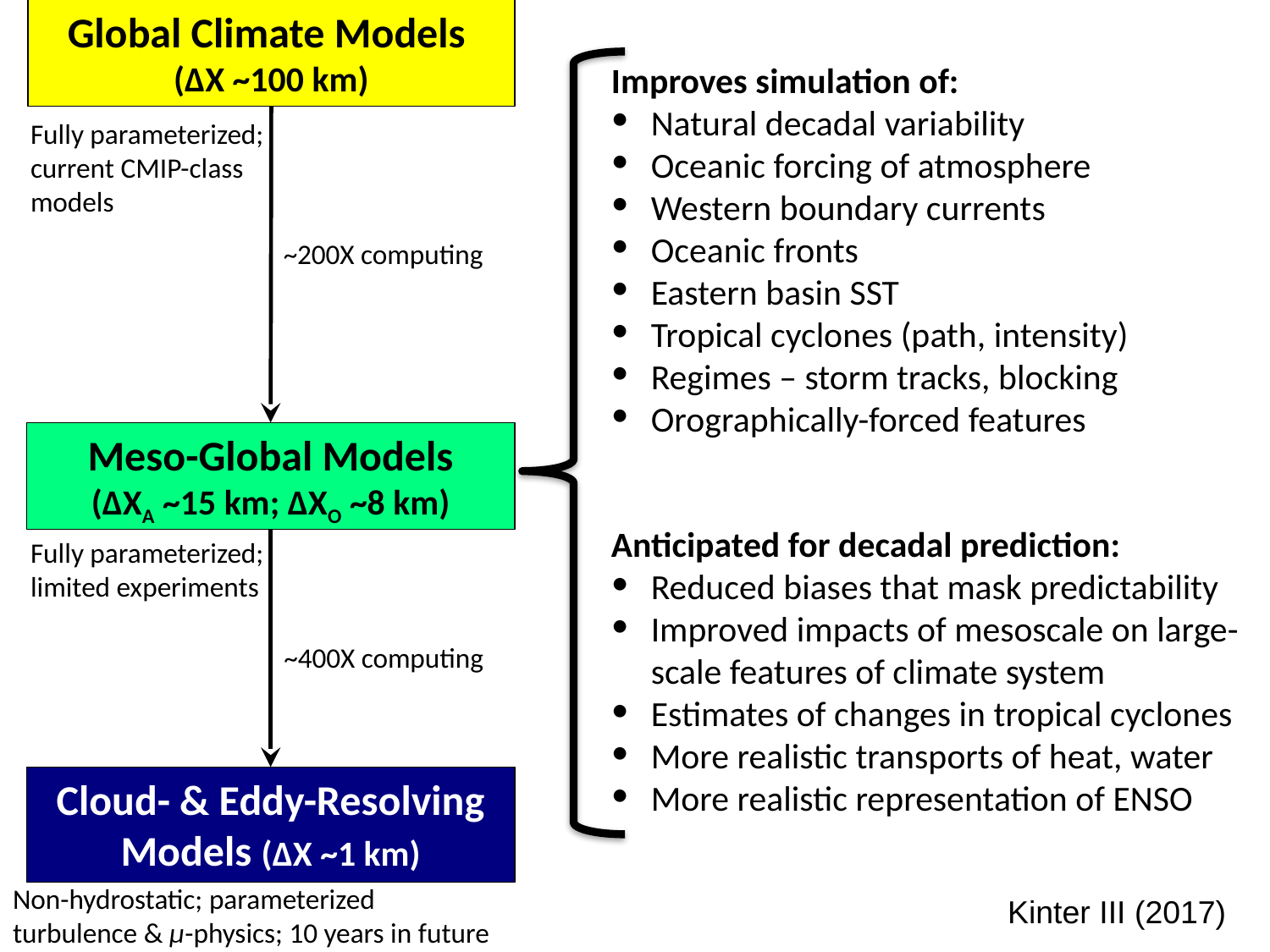

Global Climate Models
(ΔX ~100 km)

Improves simulation of:
Natural decadal variability
Oceanic forcing of atmosphere
Western boundary currents
Oceanic fronts
Eastern basin SST
Tropical cyclones (path, intensity)
Regimes – storm tracks, blocking
Orographically-forced features
Fully parameterized; current CMIP-class models
~200X computing
Meso-Global Models
(ΔXA ~15 km; ΔXO ~8 km)
Anticipated for decadal prediction:
Reduced biases that mask predictability
Improved impacts of mesoscale on large-scale features of climate system
Estimates of changes in tropical cyclones
More realistic transports of heat, water
More realistic representation of ENSO

Fully parameterized; limited experiments
~400X computing
Cloud- & Eddy-Resolving Models (ΔX ~1 km)
Non-hydrostatic; parameterized turbulence & μ-physics; 10 years in future
Kinter III (2017)